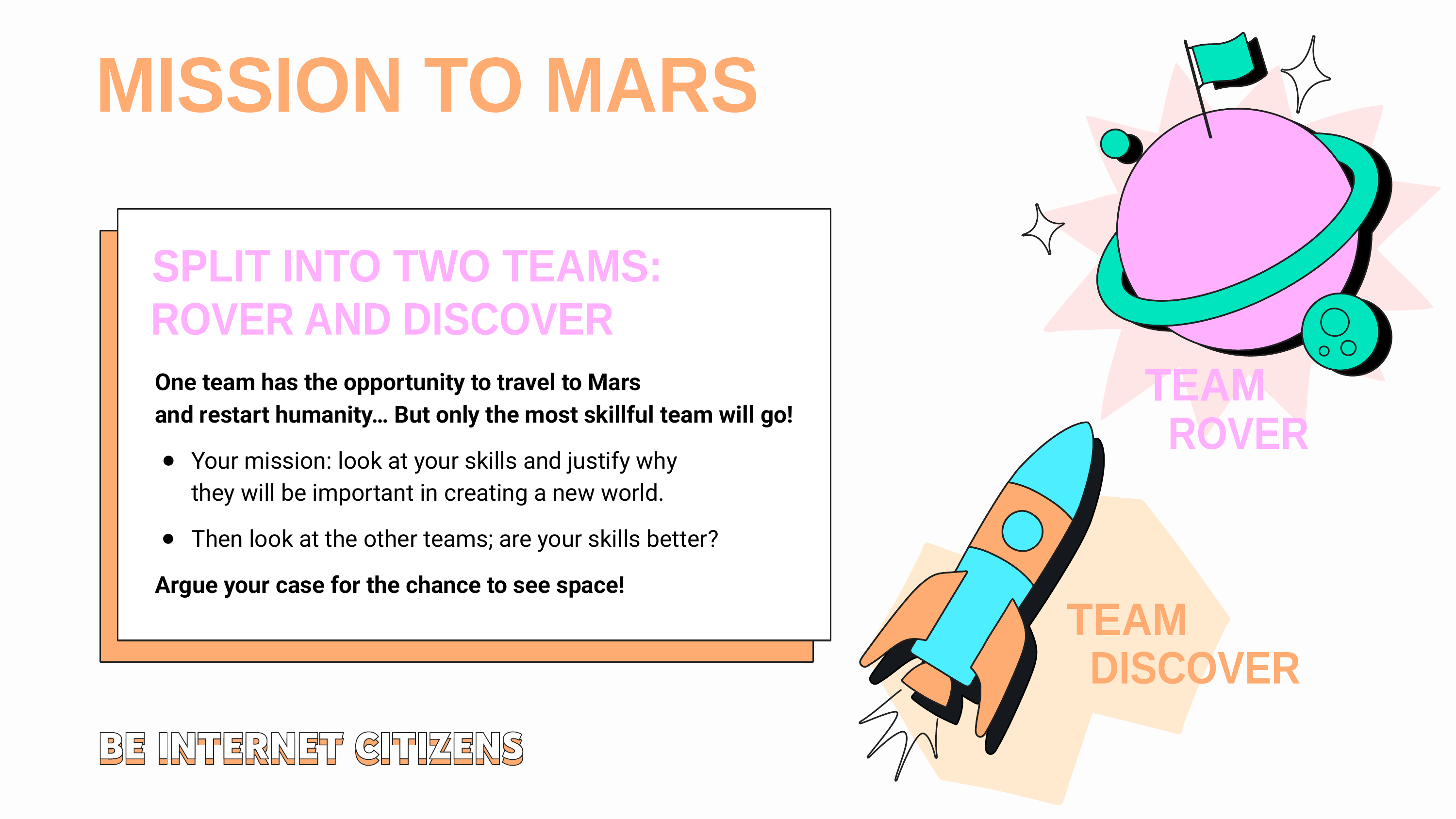

MISSION TO MARS

SPLIT INTO TWO TEAMS:
ROVER AND DISCOVER
One team has the opportunity to travel to Mars
and restart humanity… But only the most skillful team will go!
Your mission: look at your skills and justify why
they will be important in creating a new world.
Then look at the other teams; are your skills better?
Argue your case for the chance to see space!
TEAM
ROVER

TEAM
DISCOVER